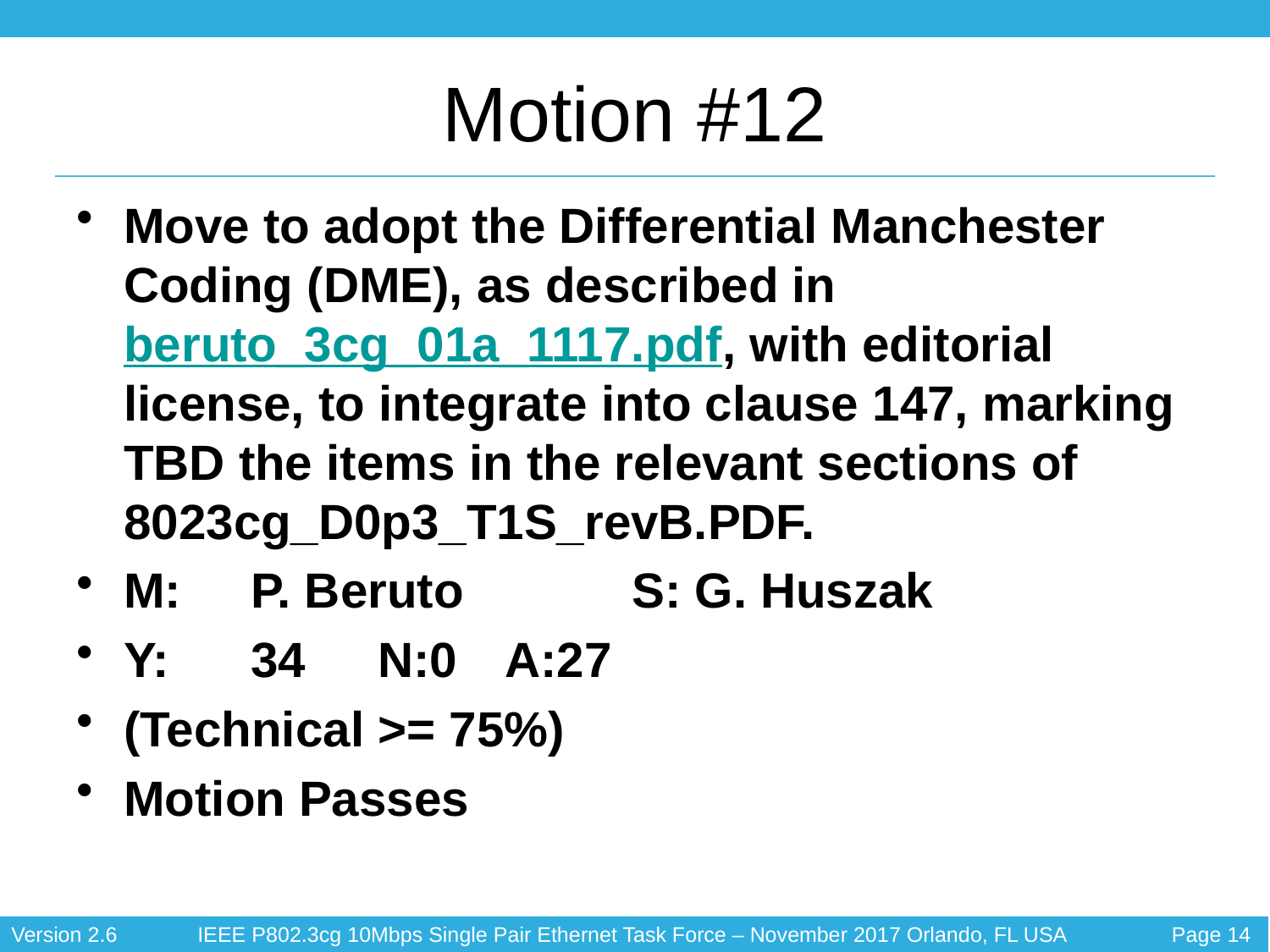

# Motion #12
Move to adopt the Differential Manchester Coding (DME), as described in beruto_3cg_01a_1117.pdf, with editorial license, to integrate into clause 147, marking TBD the items in the relevant sections of 8023cg_D0p3_T1S_revB.PDF.
M:	P. Beruto		S: G. Huszak
Y:	34	N:0	A:27
(Technical >= 75%)
Motion Passes